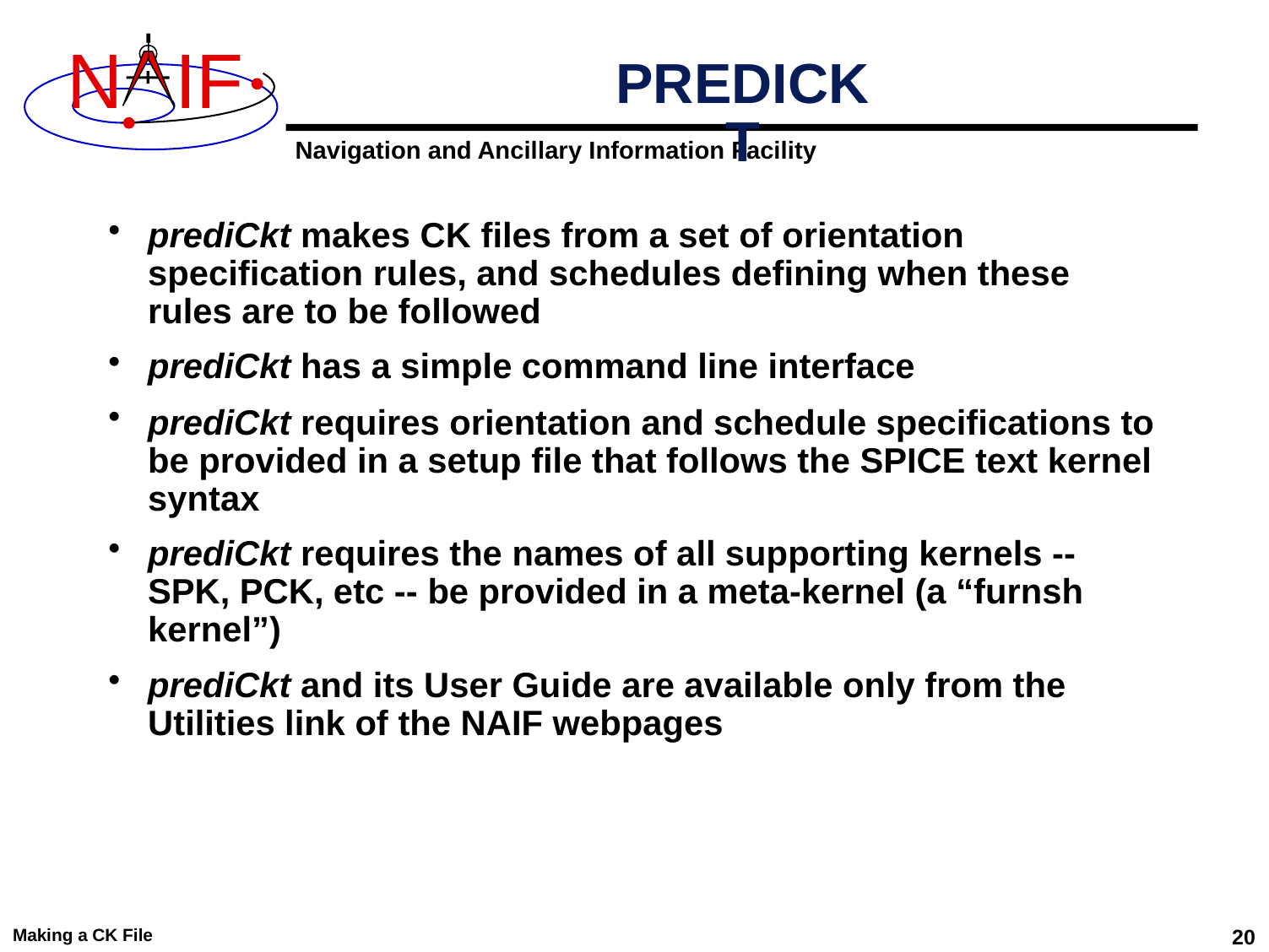

# PREDICKT
prediCkt makes CK files from a set of orientation specification rules, and schedules defining when these rules are to be followed
prediCkt has a simple command line interface
prediCkt requires orientation and schedule specifications to be provided in a setup file that follows the SPICE text kernel syntax
prediCkt requires the names of all supporting kernels -- SPK, PCK, etc -- be provided in a meta-kernel (a “furnsh kernel”)
prediCkt and its User Guide are available only from the Utilities link of the NAIF webpages
Making a CK File
20